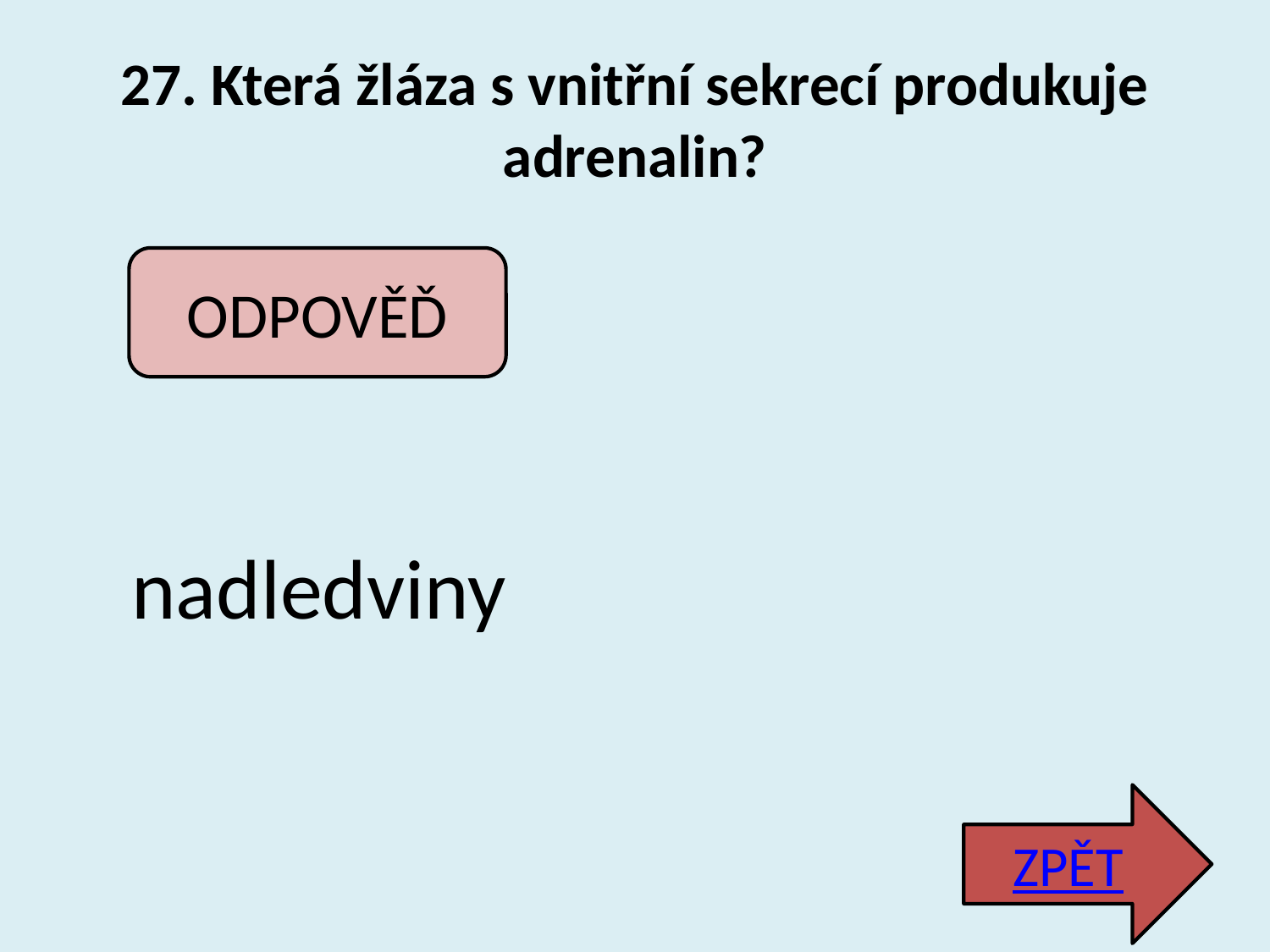

# 27. Která žláza s vnitřní sekrecí produkuje adrenalin?

ODPOVĚĎ

nadledviny
ZPĚT